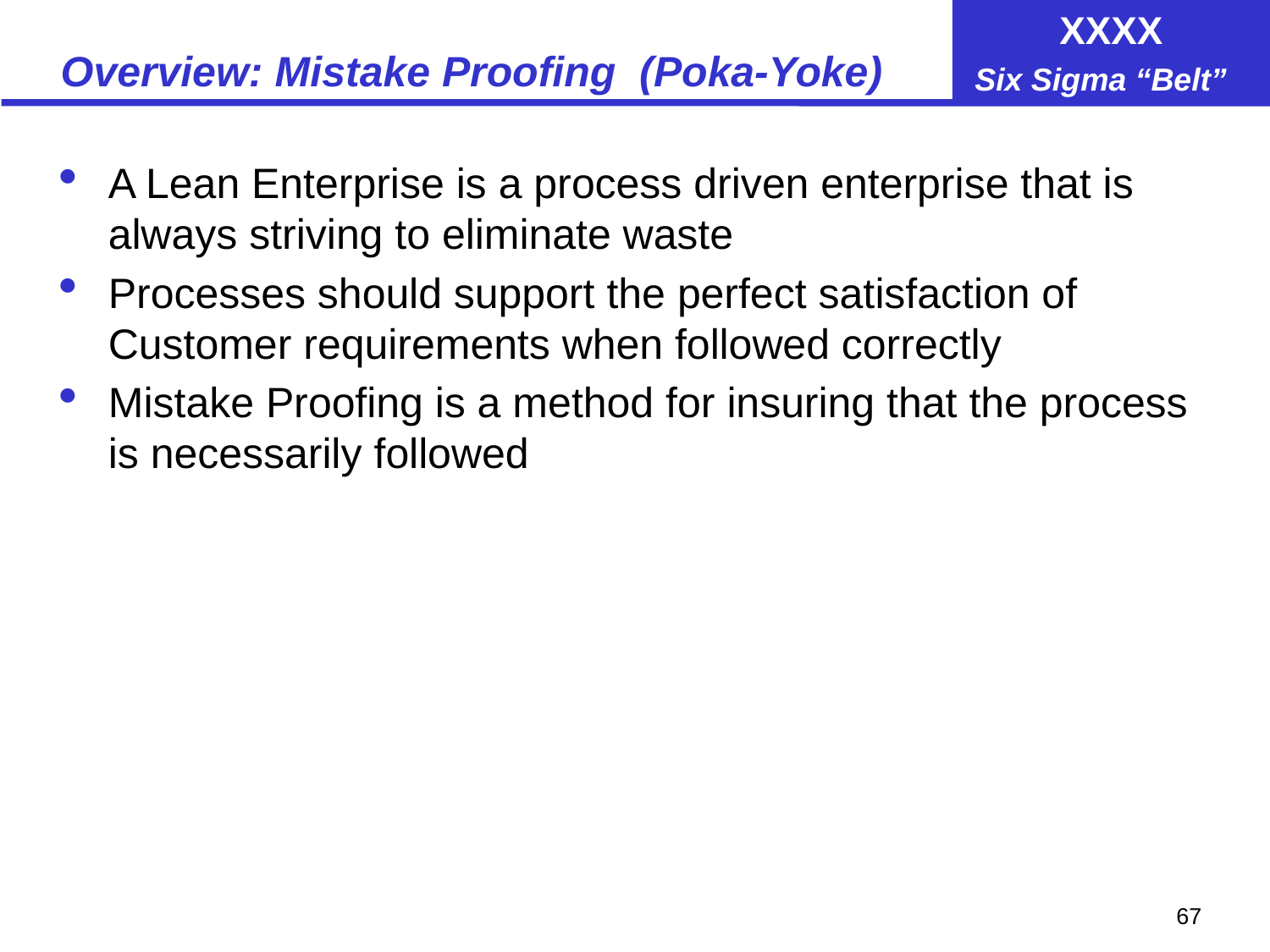

# Overview: Mistake Proofing  (Poka-Yoke)
A Lean Enterprise is a process driven enterprise that is always striving to eliminate waste
Processes should support the perfect satisfaction of Customer requirements when followed correctly
Mistake Proofing is a method for insuring that the process is necessarily followed